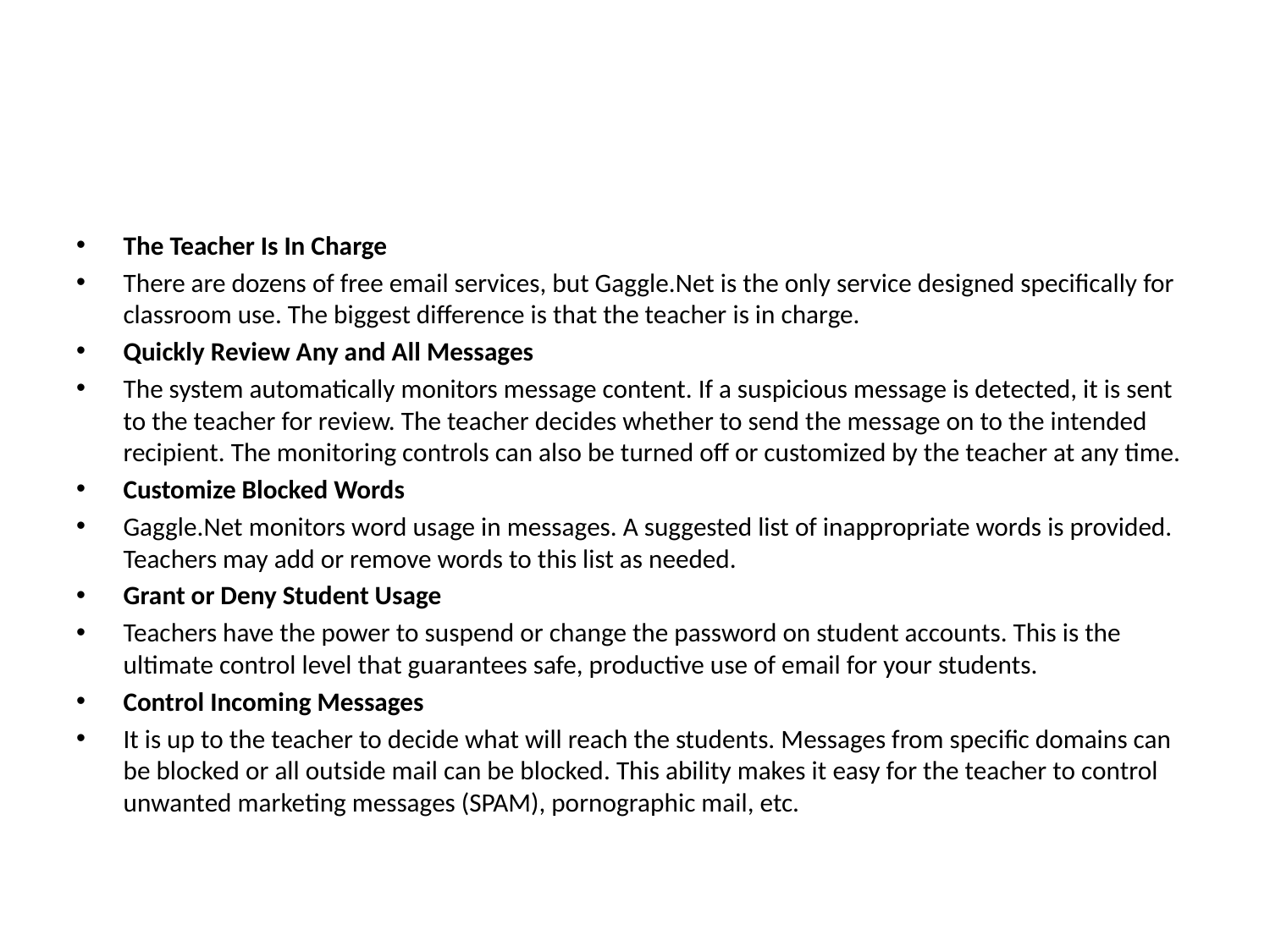

#
The Teacher Is In Charge
There are dozens of free email services, but Gaggle.Net is the only service designed specifically for classroom use. The biggest difference is that the teacher is in charge.
Quickly Review Any and All Messages
The system automatically monitors message content. If a suspicious message is detected, it is sent to the teacher for review. The teacher decides whether to send the message on to the intended recipient. The monitoring controls can also be turned off or customized by the teacher at any time.
Customize Blocked Words
Gaggle.Net monitors word usage in messages. A suggested list of inappropriate words is provided. Teachers may add or remove words to this list as needed.
Grant or Deny Student Usage
Teachers have the power to suspend or change the password on student accounts. This is the ultimate control level that guarantees safe, productive use of email for your students.
Control Incoming Messages
It is up to the teacher to decide what will reach the students. Messages from specific domains can be blocked or all outside mail can be blocked. This ability makes it easy for the teacher to control unwanted marketing messages (SPAM), pornographic mail, etc.